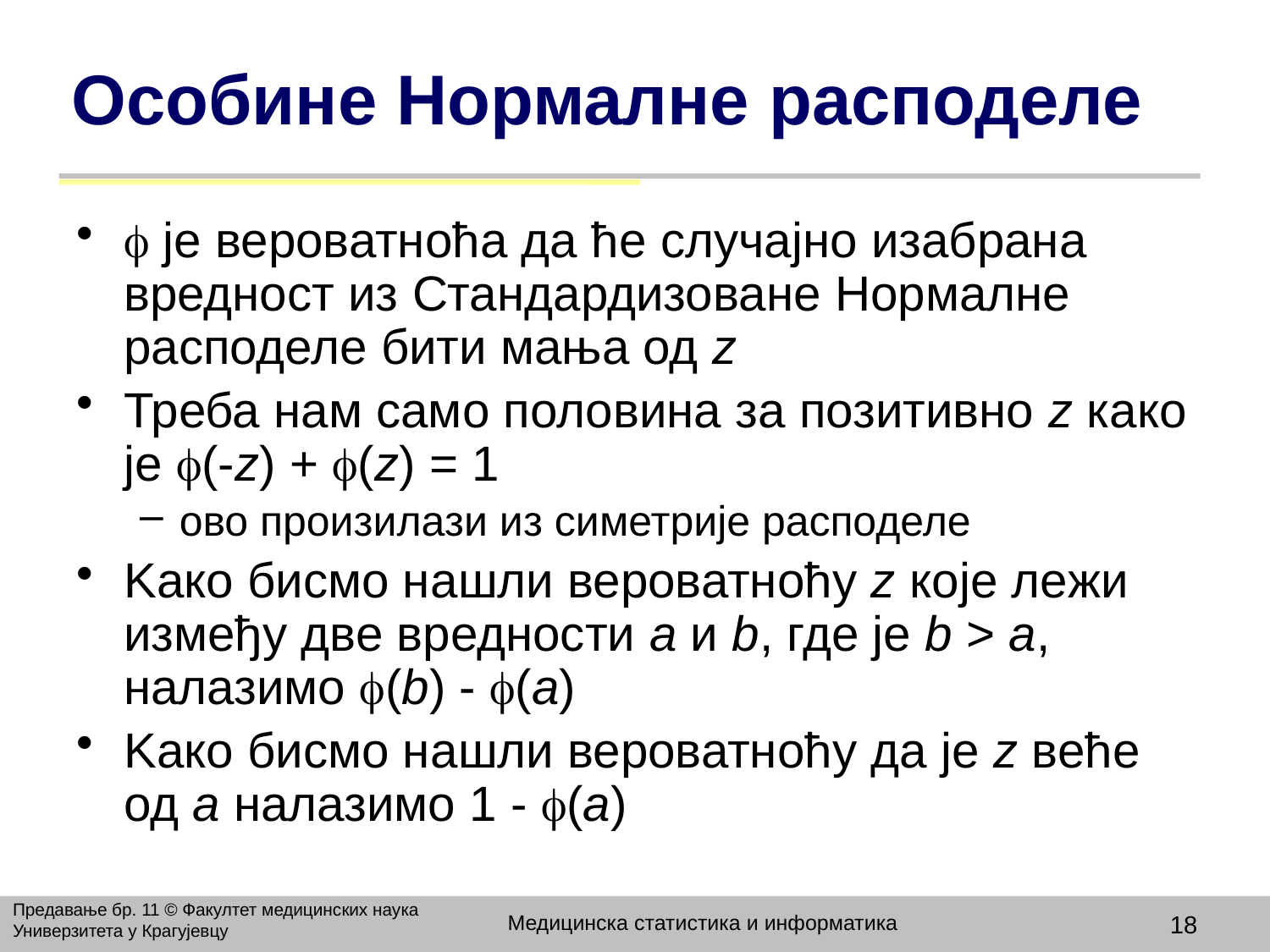

# Особине Нормалне расподеле
φ је вероватноћа да ће случајно изабрана вредност из Стандардизоване Нормалне расподеле бити мања од z
Треба нам само половина за позитивно z како је φ(-z) + φ(z) = 1
ово произилази из симетрије расподеле
Kако бисмо нашли вероватноћу z које лежи између две вредности а и b, где је b > a, налазимо φ(b) - φ(a)
Kако бисмо нашли вероватноћу да је z веће од а налазимо 1 - φ(a)
Предавање бр. 11 © Факултет медицинских наука Универзитета у Крагујевцу
Медицинска статистика и информатика
18